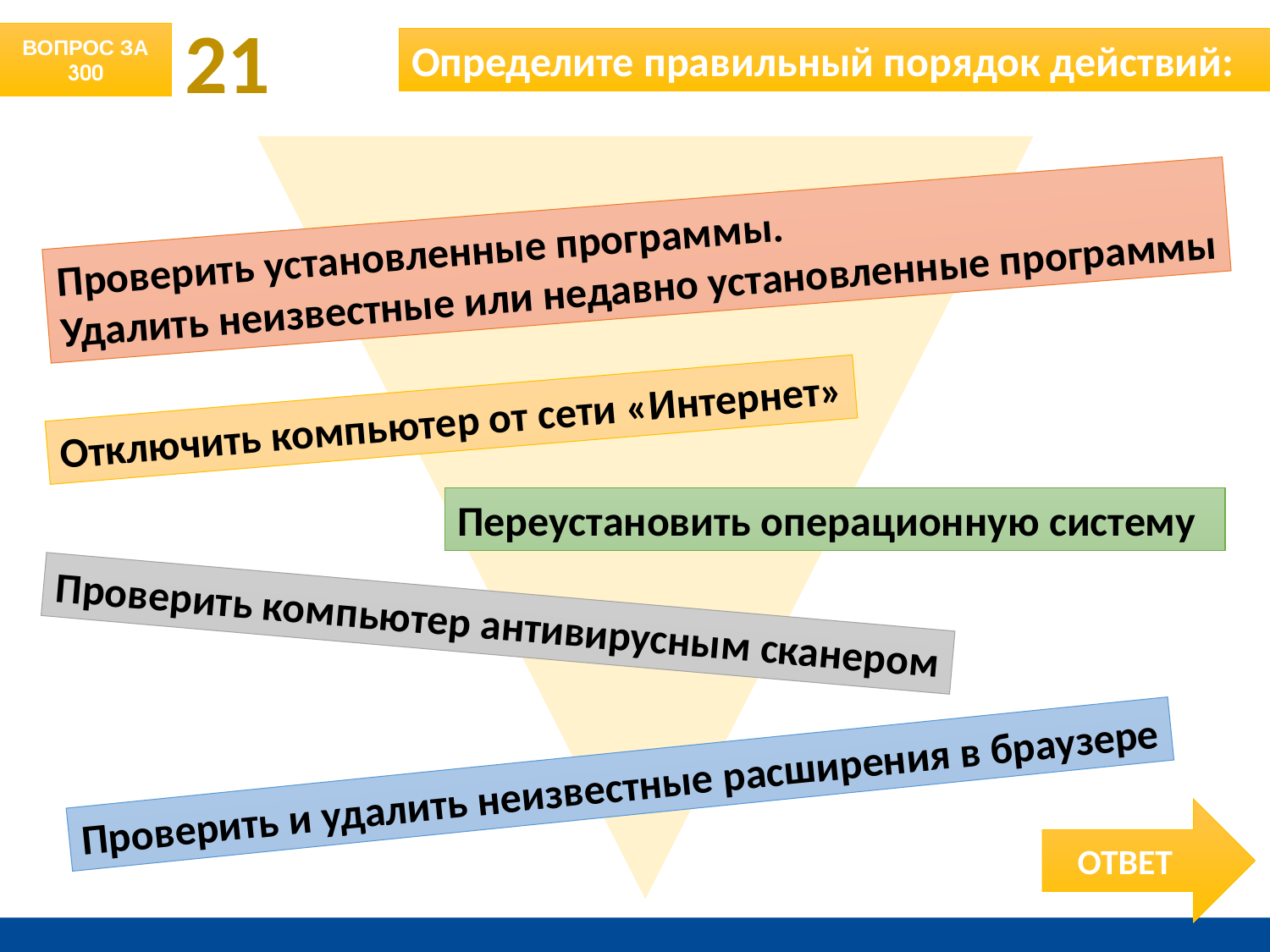

21
ВОПРОС ЗА
300
Определите правильный порядок действий:

Проверить установленные программы.
Удалить неизвестные или недавно установленные программы
Отключить компьютер от сети «Интернет»
Переустановить операционную систему
Проверить компьютер антивирусным сканером
Проверить и удалить неизвестные расширения в браузере

ОТВЕТ